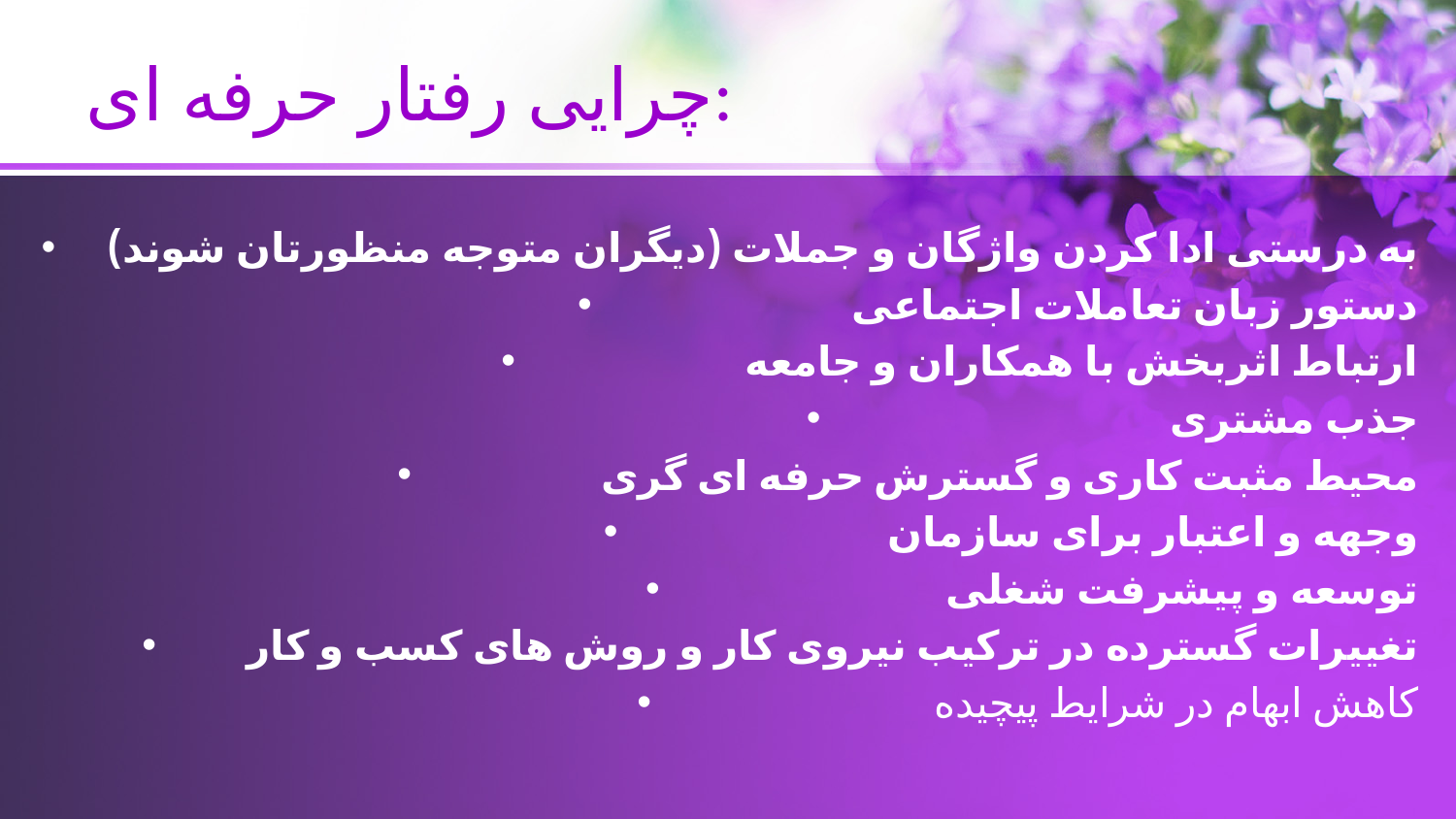

# چرایی رفتار حرفه ای:
به درستی ادا کردن واژگان و جملات (دیگران متوجه منظورتان شوند)
دستور زبان تعاملات اجتماعی
ارتباط اثربخش با همکاران و جامعه
جذب مشتری
محیط مثبت کاری و گسترش حرفه ای گری
وجهه و اعتبار برای سازمان
توسعه و پیشرفت شغلی
تغییرات گسترده در ترکیب نیروی کار و روش های کسب و کار
کاهش ابهام در شرايط پیچیده